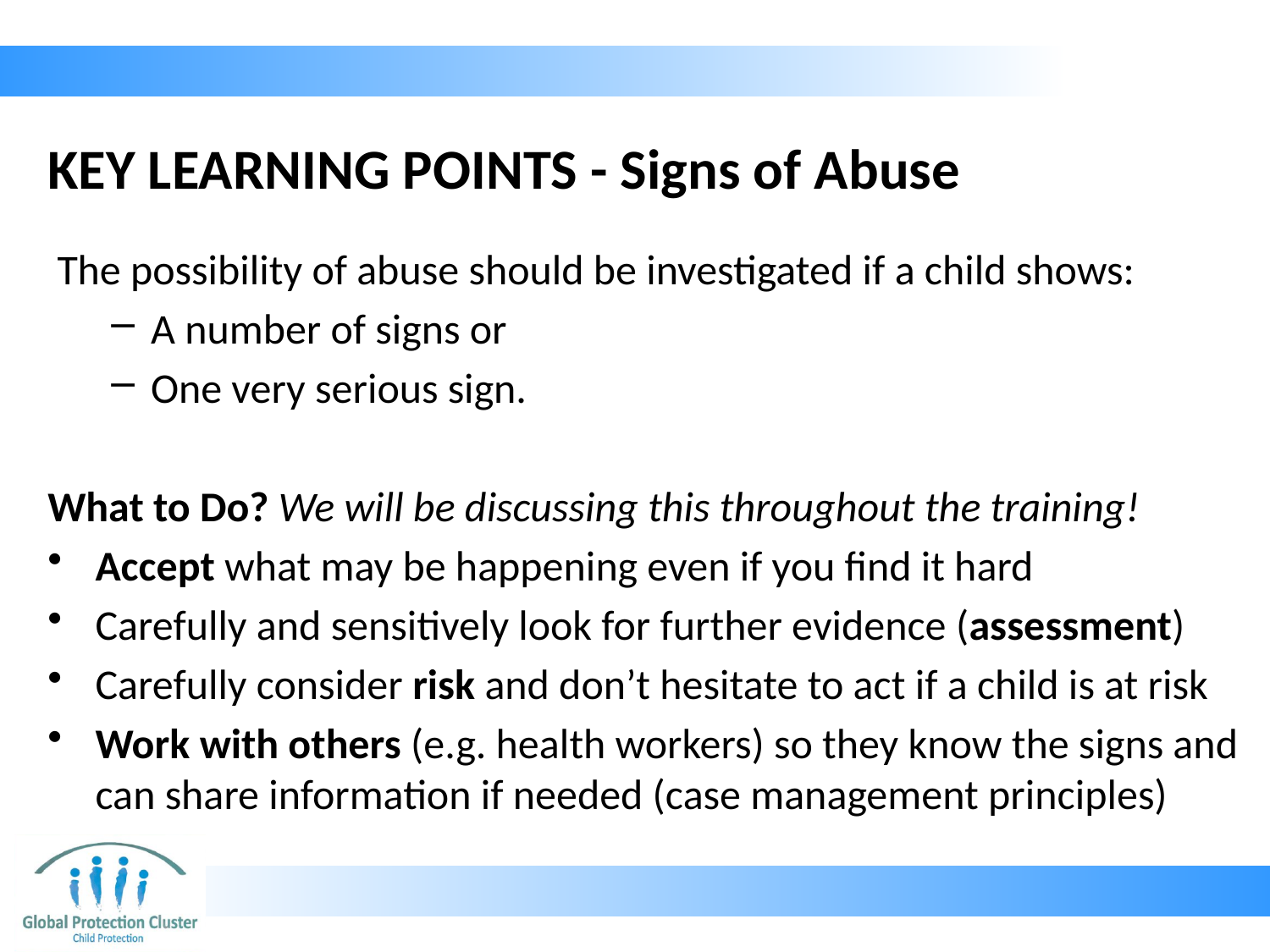

# KEY LEARNING POINTS - Signs of Abuse
 The possibility of abuse should be investigated if a child shows:
A number of signs or
One very serious sign.

What to Do? We will be discussing this throughout the training!
Accept what may be happening even if you find it hard
Carefully and sensitively look for further evidence (assessment)
Carefully consider risk and don’t hesitate to act if a child is at risk
Work with others (e.g. health workers) so they know the signs and can share information if needed (case management principles)